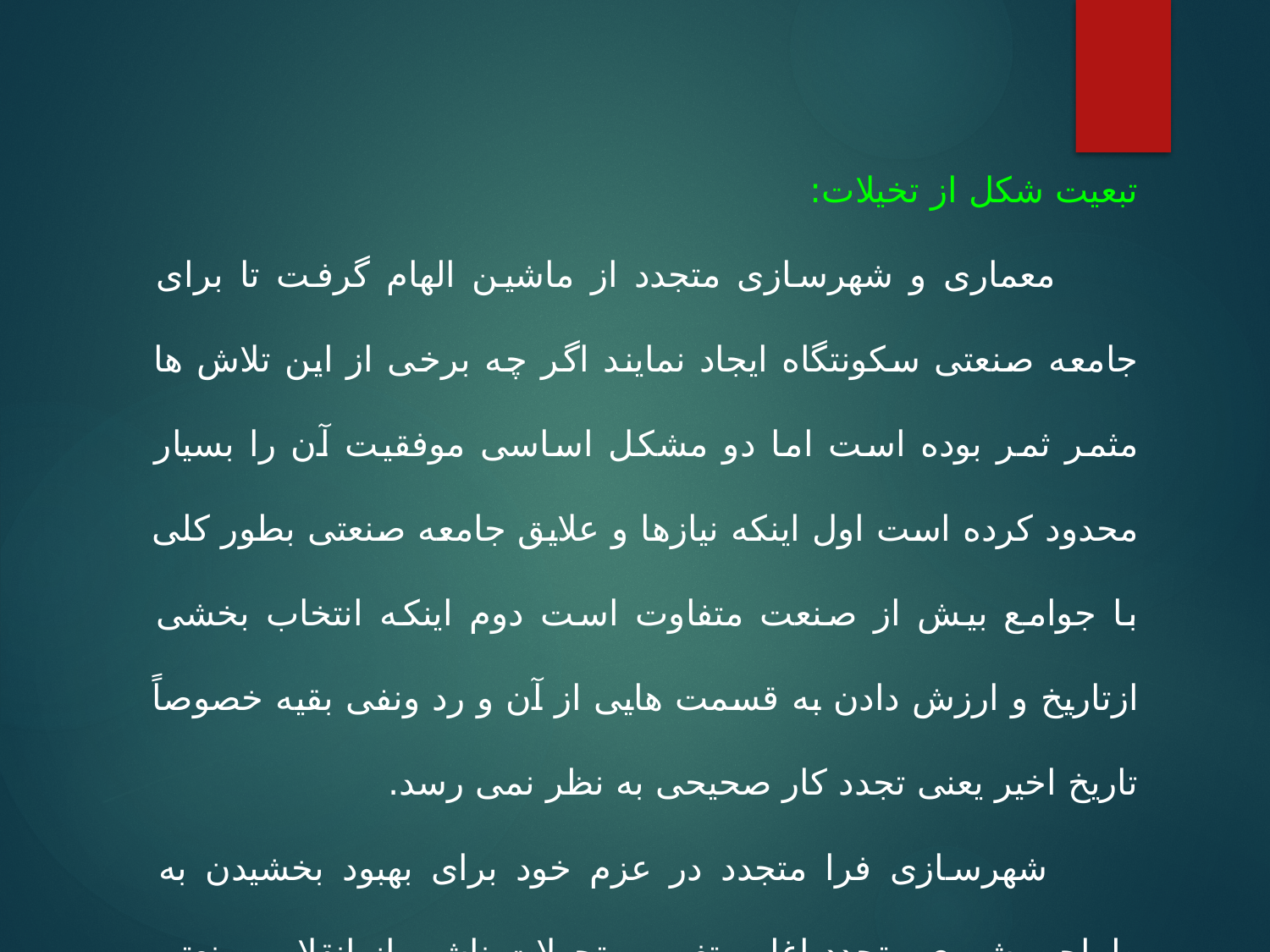

تبعیت شکل از تخیلات:
     معماری و شهرسازی متجدد از ماشین الهام گرفت تا برای جامعه صنعتی سکونتگاه ایجاد نمایند اگر چه برخی از این تلاش ها مثمر ثمر بوده است اما دو مشکل اساسی موفقیت آن را بسیار محدود کرده است اول اینکه نیازها و علایق جامعه صنعتی بطور کلی با جوامع بیش از صنعت متفاوت است دوم اینکه انتخاب بخشی ازتاریخ و ارزش دادن به قسمت هایی از آن و رد ونفی بقیه خصوصاً تاریخ اخیر یعنی تجدد کار صحیحی به نظر نمی رسد.
     شهرسازی فرا متجدد در عزم خود برای بهبود بخشیدن به طراحی شهری متجدد اغلب تغییر و تحولات ناشی از انقلاب صنعتی را نادیده می گیرد.